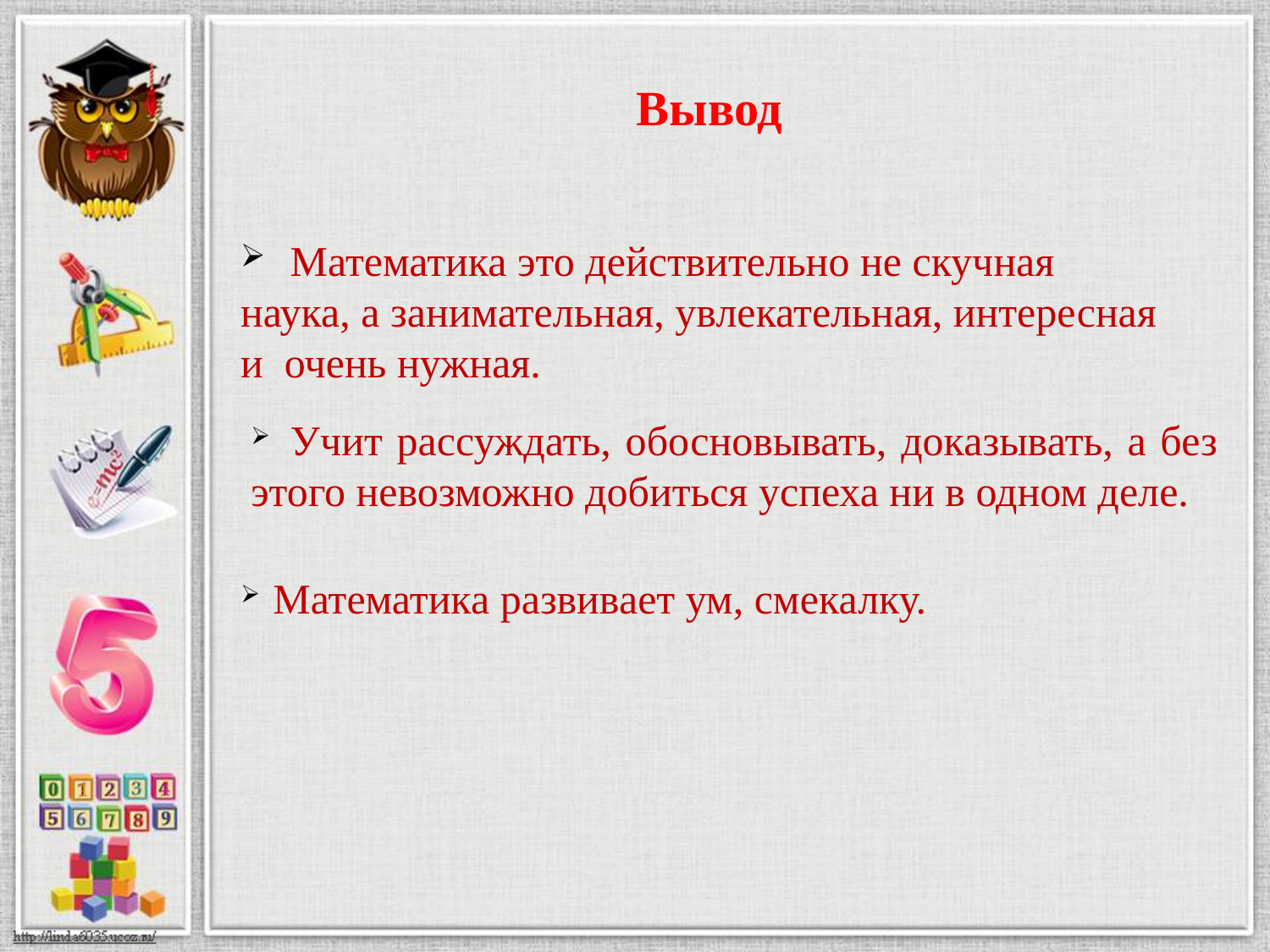

Вывод
   Математика это действительно не скучная наука, а занимательная, увлекательная, интересная и  очень нужная.
  Учит рассуждать, обосновывать, доказывать, а без этого невозможно добиться успеха ни в одном деле.
  Математика развивает ум, смекалку.